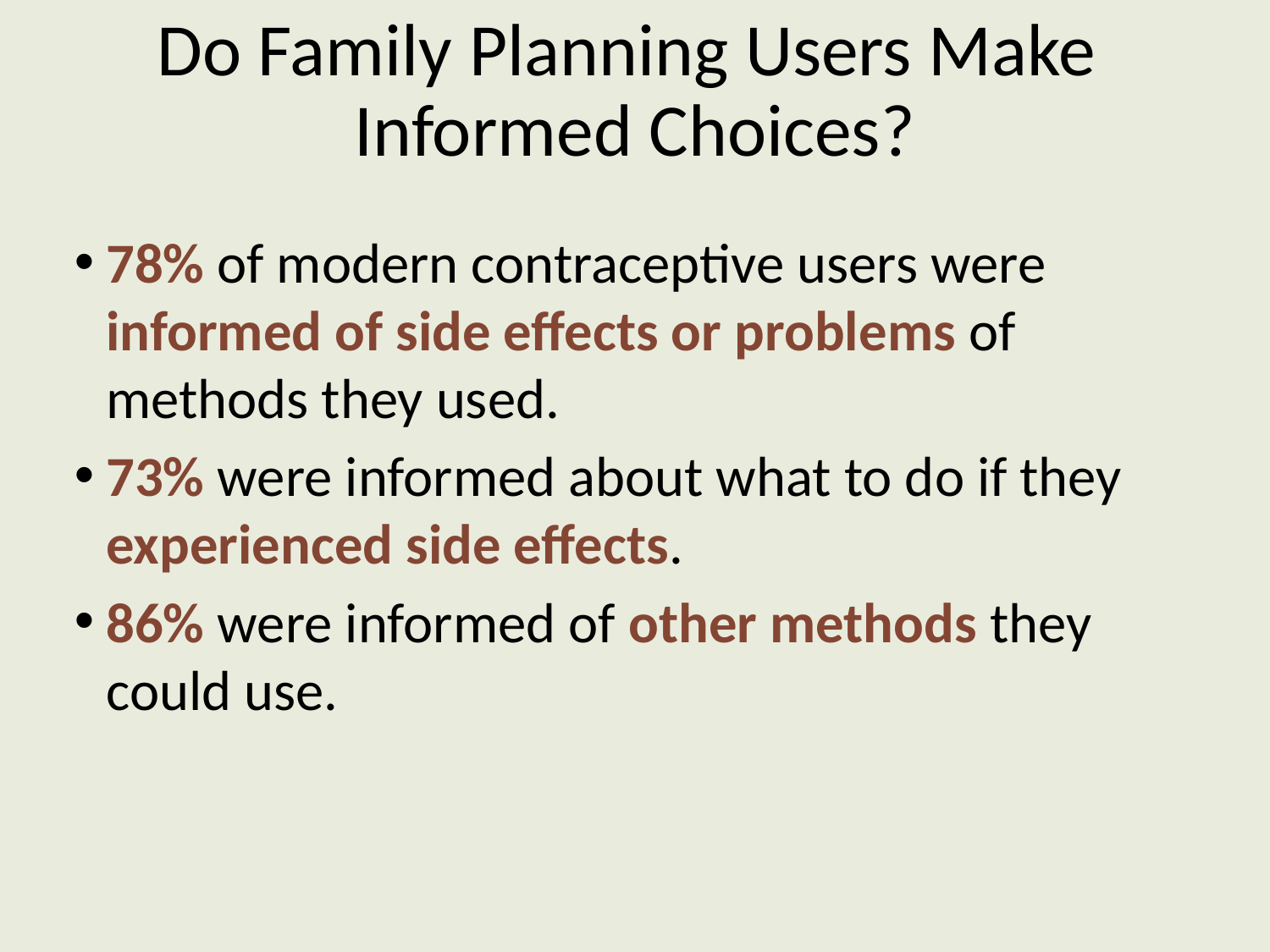

# Do Family Planning Users Make Informed Choices?
78% of modern contraceptive users were informed of side effects or problems of methods they used.
73% were informed about what to do if they experienced side effects.
86% were informed of other methods they could use.